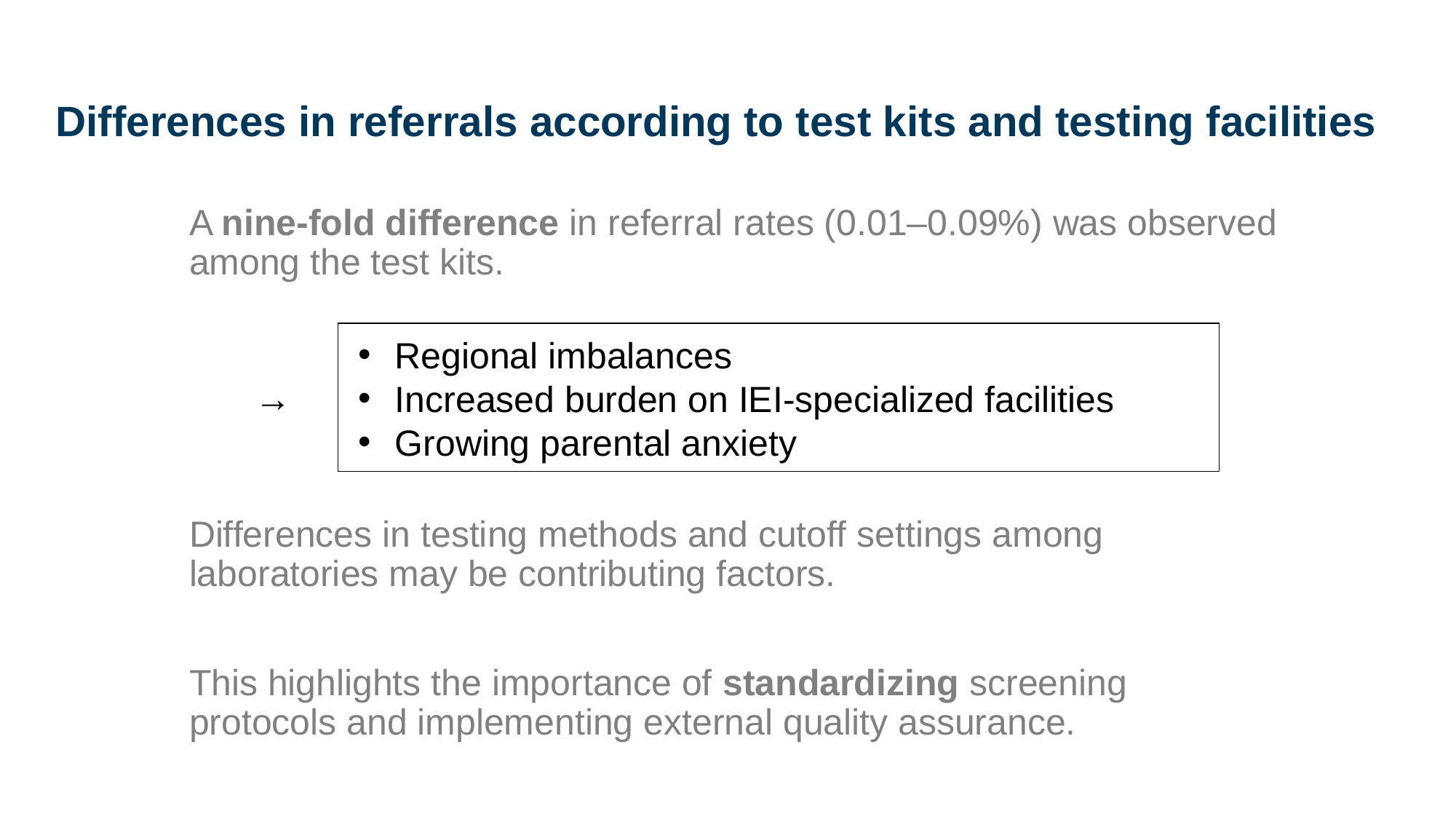

# Differences in referrals according to test kits and testing facilities
A nine-fold difference in referral rates (0.01–0.09%) was observed among the test kits.

Differences in testing methods and cutoff settings among laboratories may be contributing factors.

This highlights the importance of standardizing screening protocols and implementing external quality assurance.

Regional imbalances
Increased burden on IEI-specialized facilities
Growing parental anxiety
→